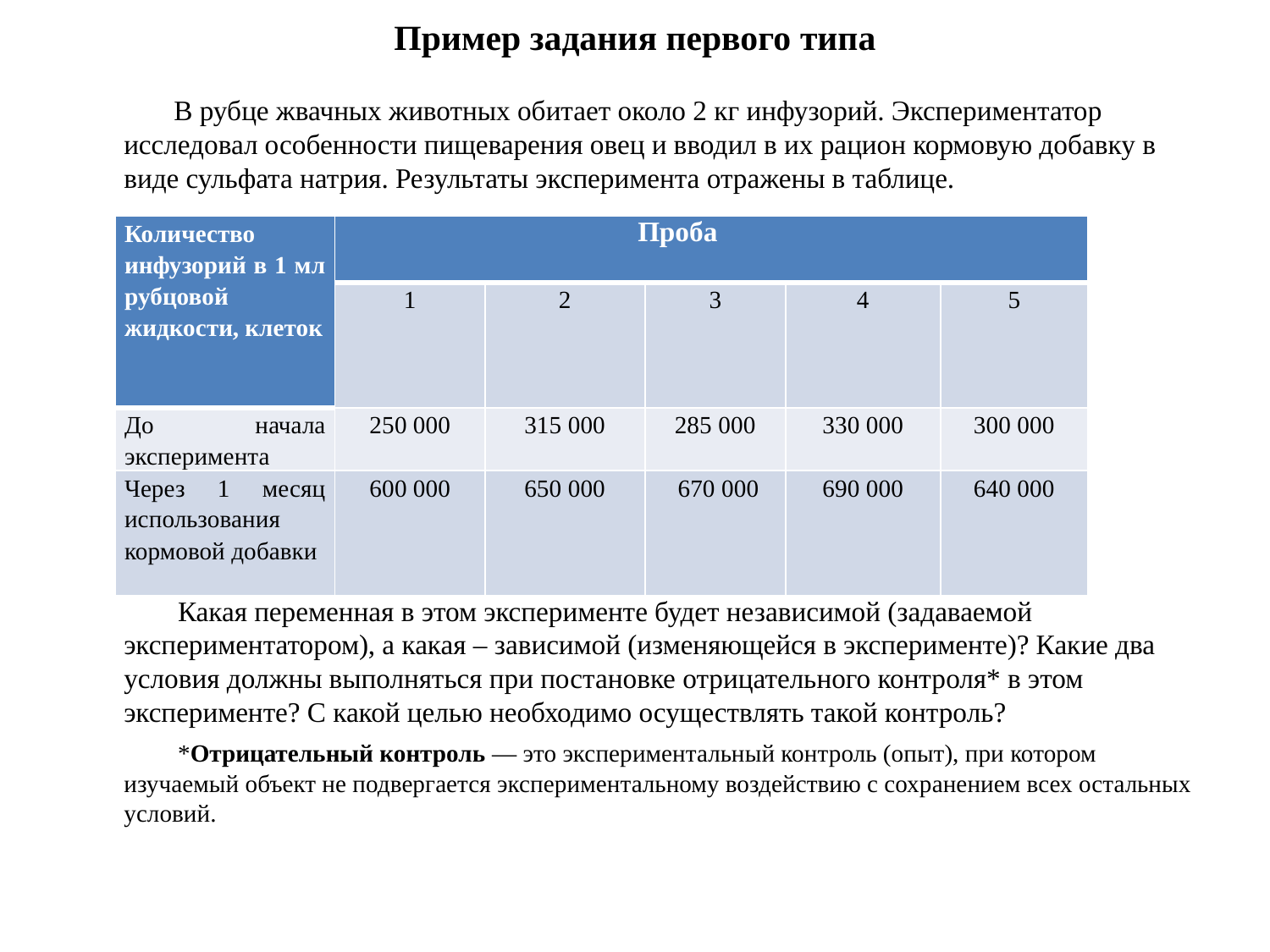

# Пример задания первого типа
              В рубце жвачных животных обитает около 2 кг инфузорий. Экспериментатор исследовал особенности пищеварения овец и вводил в их рацион кормовую добавку в виде сульфата натрия. Результаты эксперимента отражены в таблице.

                Какая переменная в этом эксперименте будет независимой (задаваемой экспериментатором), а какая – зависимой (изменяющейся в эксперименте)? Какие два условия должны выполняться при постановке отрицательного контроля* в этом эксперименте? С какой целью необходимо осуществлять такой контроль?
                *Отрицательный контроль — это экспериментальный контроль (опыт), при котором изучаемый объект не подвергается экспериментальному воздействию с сохранением всех остальных условий.

| Количество инфузорий в 1 мл рубцовой жидкости, клеток | Проба |  |  |  |  |
| --- | --- | --- | --- | --- | --- |
|  | 1 | 2 | 3 | 4 | 5 |
| До начала эксперимента | 250 000 | 315 000 | 285 000 | 330 000 | 300 000 |
| Через 1 месяц использования кормовой добавки | 600 000 | 650 000 | 670 000 | 690 000 | 640 000 |